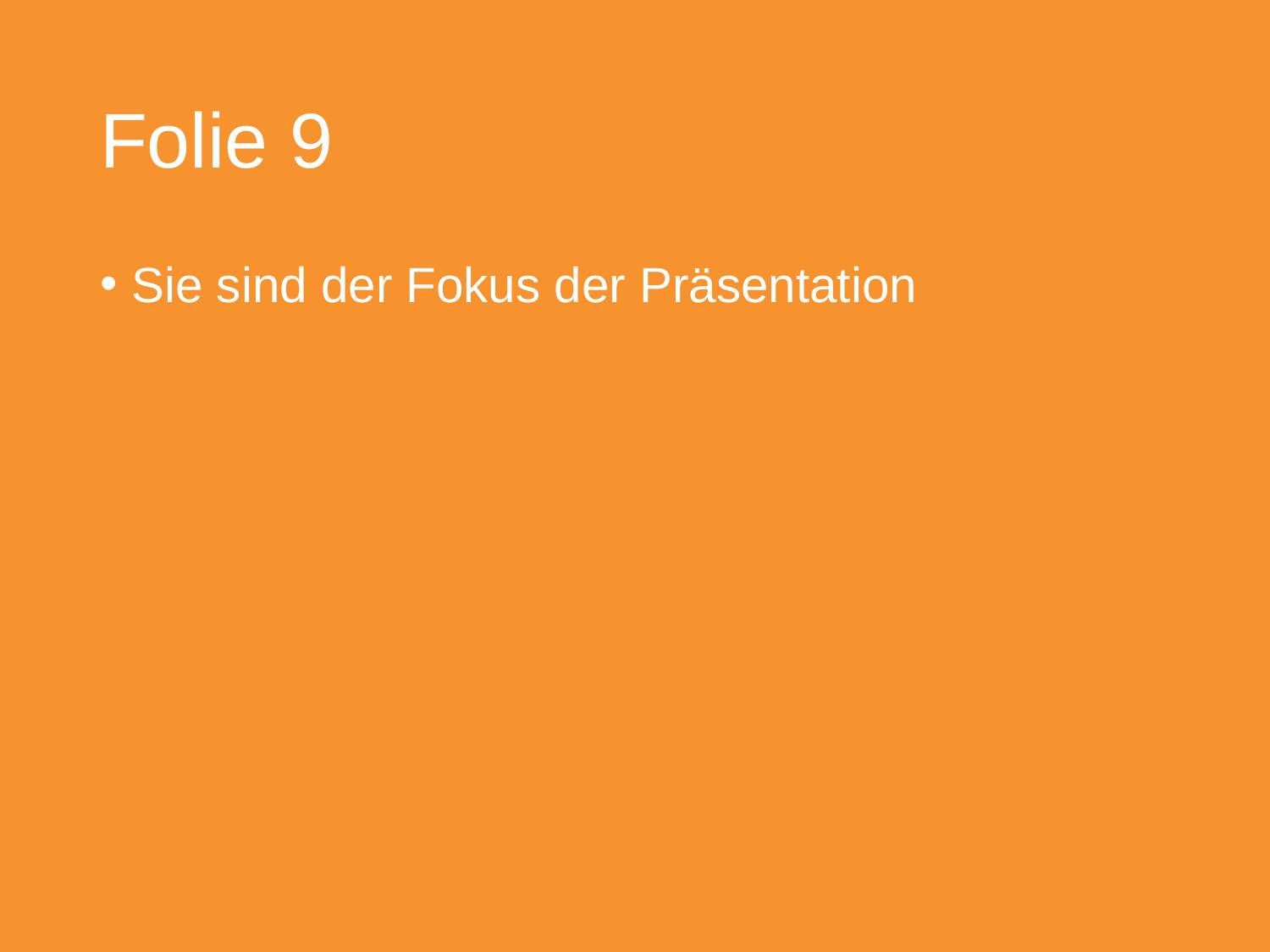

# Folie 9
Sie sind der Fokus der Präsentation